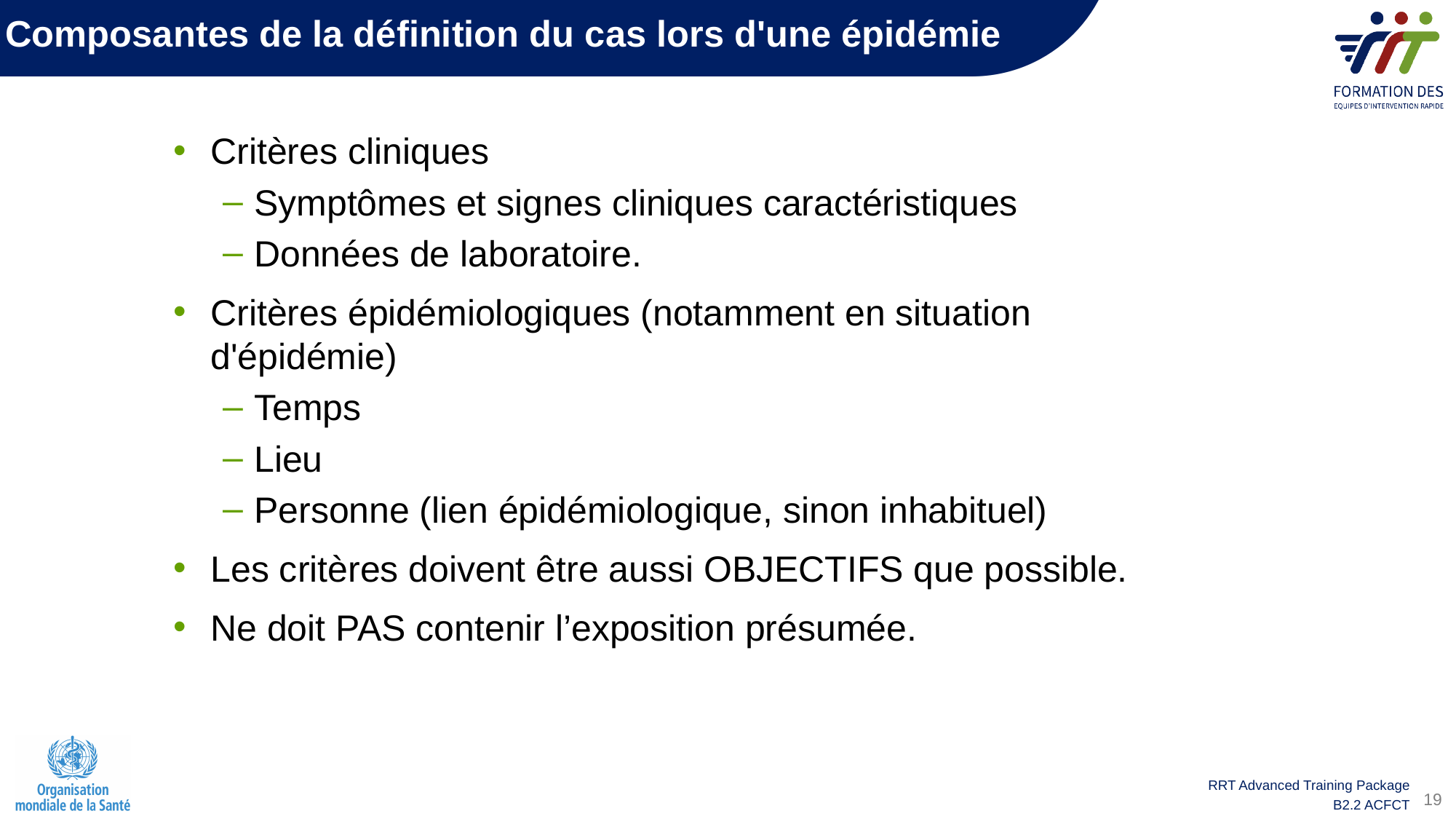

Composantes de la définition du cas lors d'une épidémie
Critères cliniques
Symptômes et signes cliniques caractéristiques
Données de laboratoire.
Critères épidémiologiques (notamment en situation d'épidémie)
Temps
Lieu
Personne (lien épidémiologique, sinon inhabituel)
Les critères doivent être aussi OBJECTIFS que possible.
Ne doit PAS contenir l’exposition présumée.